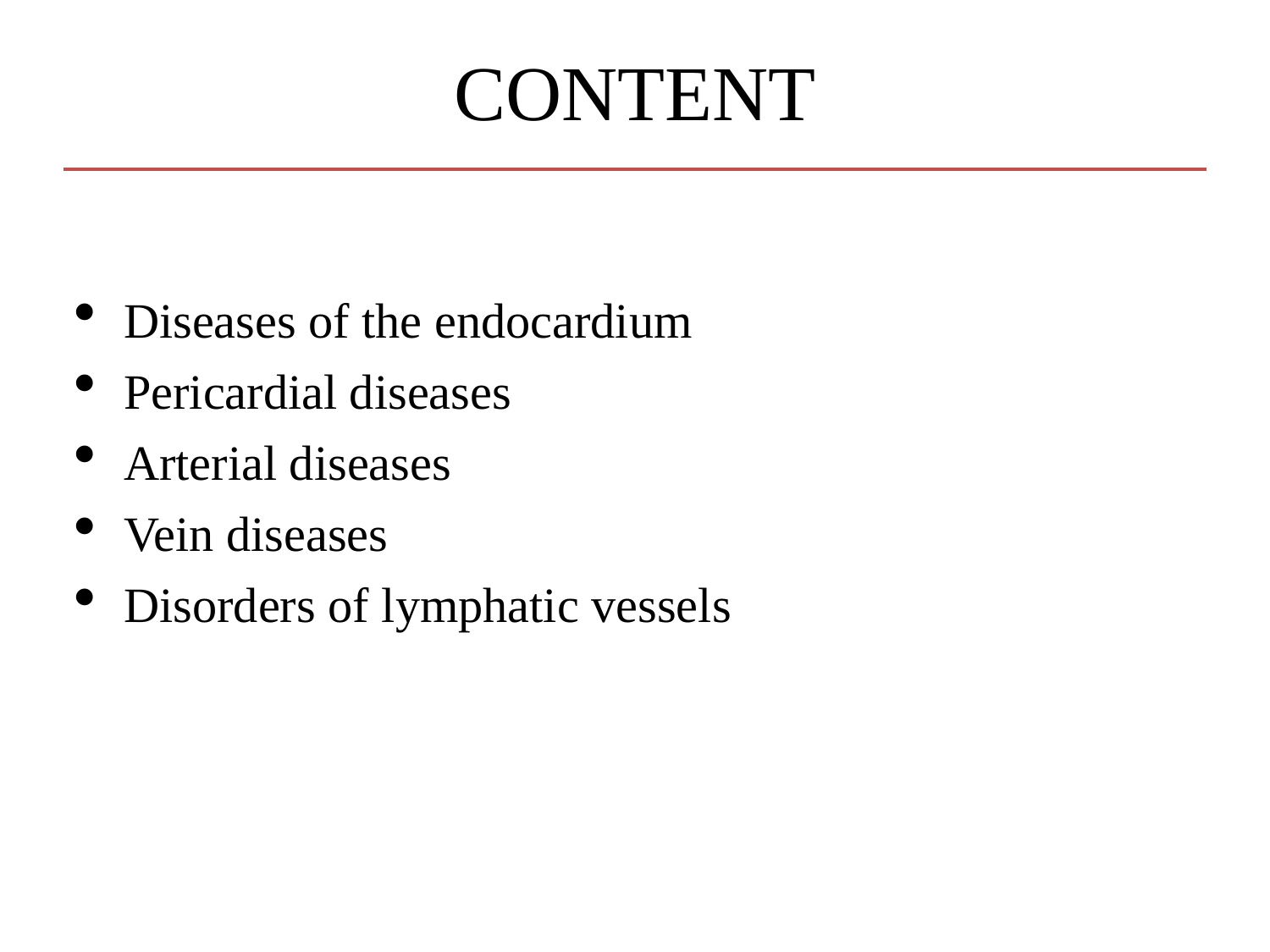

# CONTENT
Diseases of the endocardium
Pericardial diseases
Arterial diseases
Vein diseases
Disorders of lymphatic vessels